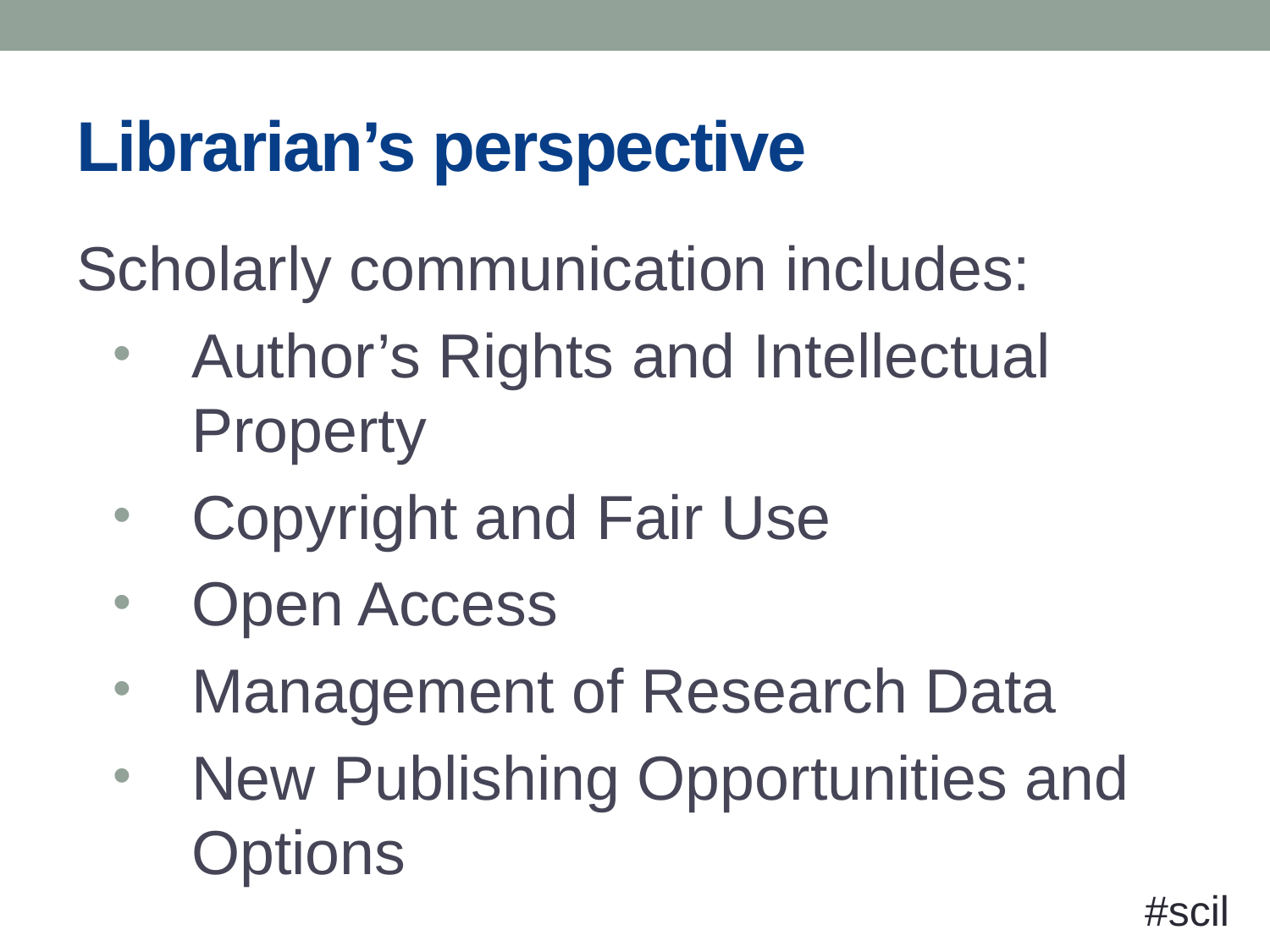

# Librarian’s perspective
Scholarly communication includes:
Author’s Rights and Intellectual Property
Copyright and Fair Use
Open Access
Management of Research Data
New Publishing Opportunities and Options

#scil